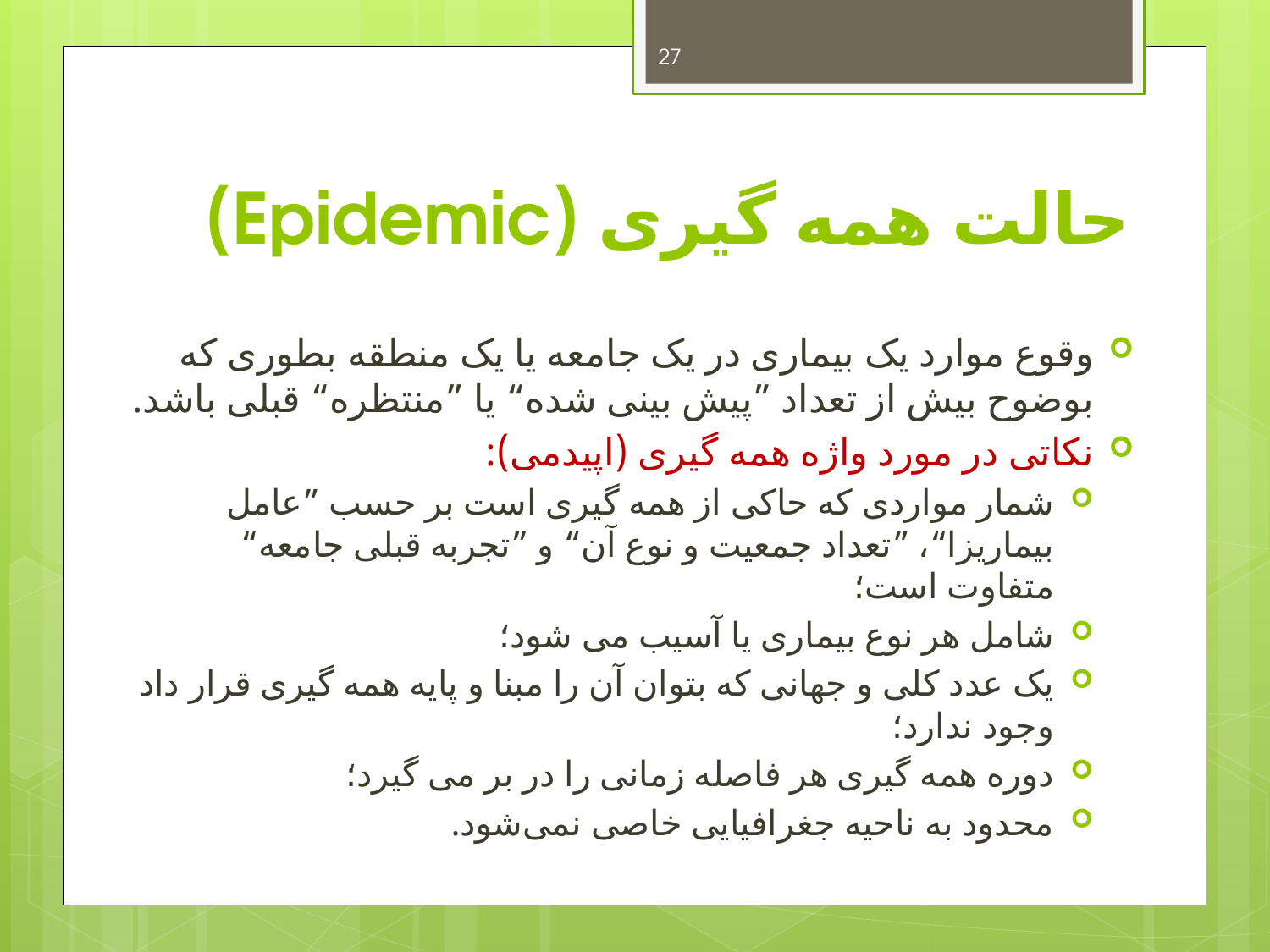

27
# حالت همه گیری (Epidemic)
وقوع موارد یک بیماری در یک جامعه یا یک منطقه بطوری که بوضوح بیش از تعداد ”پیش بینی شده“ یا ”منتظره“ قبلی باشد.
نکاتی در مورد واژه همه گیری (اپیدمی):
شمار مواردی که حاکی از همه گیری است بر حسب ”عامل بیماریزا“، ”تعداد جمعیت و نوع آن“ و ”تجربه قبلی جامعه“ متفاوت است؛
شامل هر نوع بیماری یا آسیب می شود؛
یک عدد کلی و جهانی که بتوان آن را مبنا و پایه همه گیری قرار داد وجود ندارد؛
دوره همه گیری هر فاصله زمانی را در بر می گیرد؛
محدود به ناحیه جغرافیایی خاصی نمی‌شود.